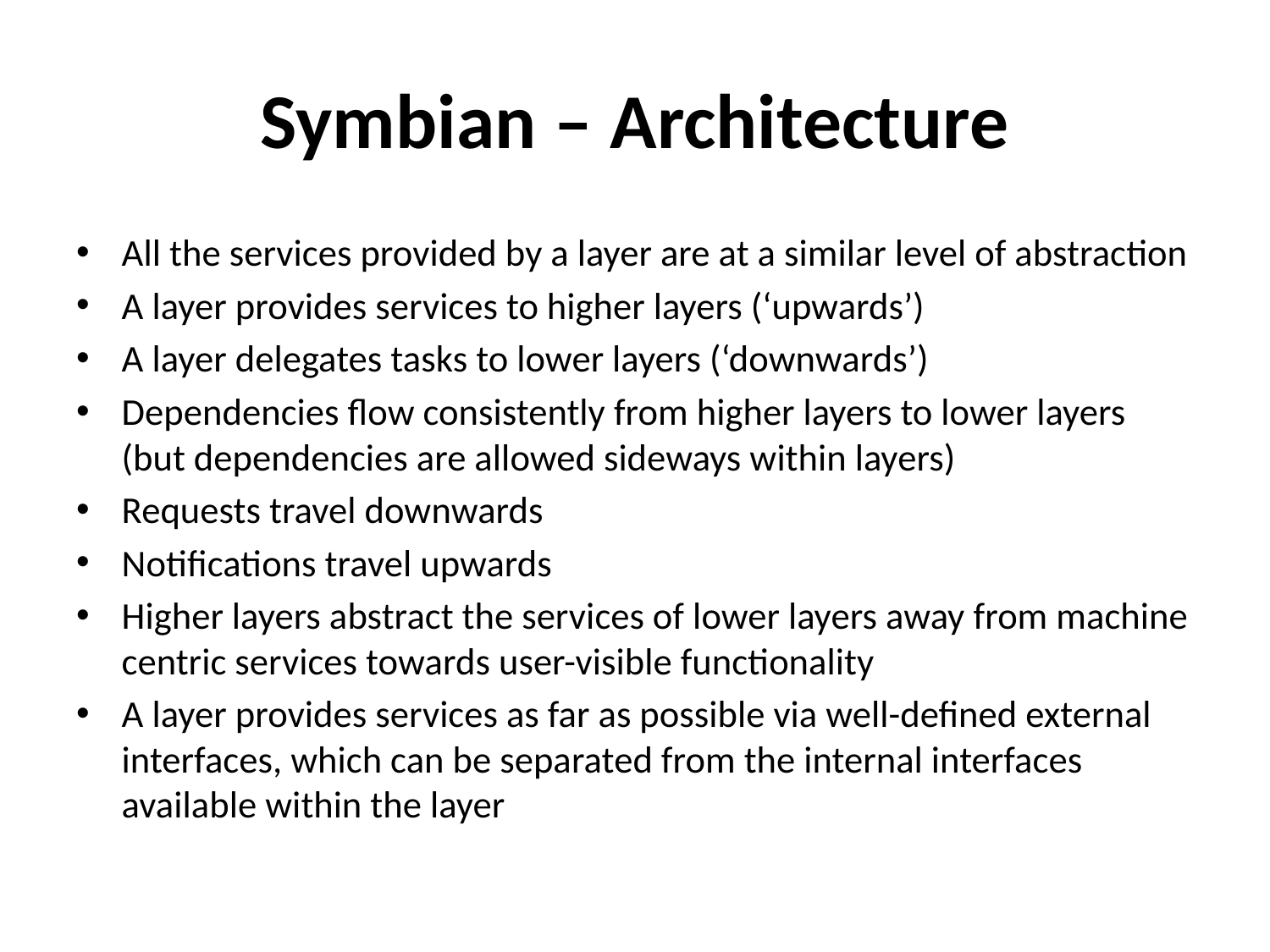

# Symbian – Architecture
All the services provided by a layer are at a similar level of abstraction
A layer provides services to higher layers (‘upwards’)
A layer delegates tasks to lower layers (‘downwards’)
Dependencies flow consistently from higher layers to lower layers (but dependencies are allowed sideways within layers)
Requests travel downwards
Notifications travel upwards
Higher layers abstract the services of lower layers away from machine centric services towards user-visible functionality
A layer provides services as far as possible via well-defined external interfaces, which can be separated from the internal interfaces available within the layer